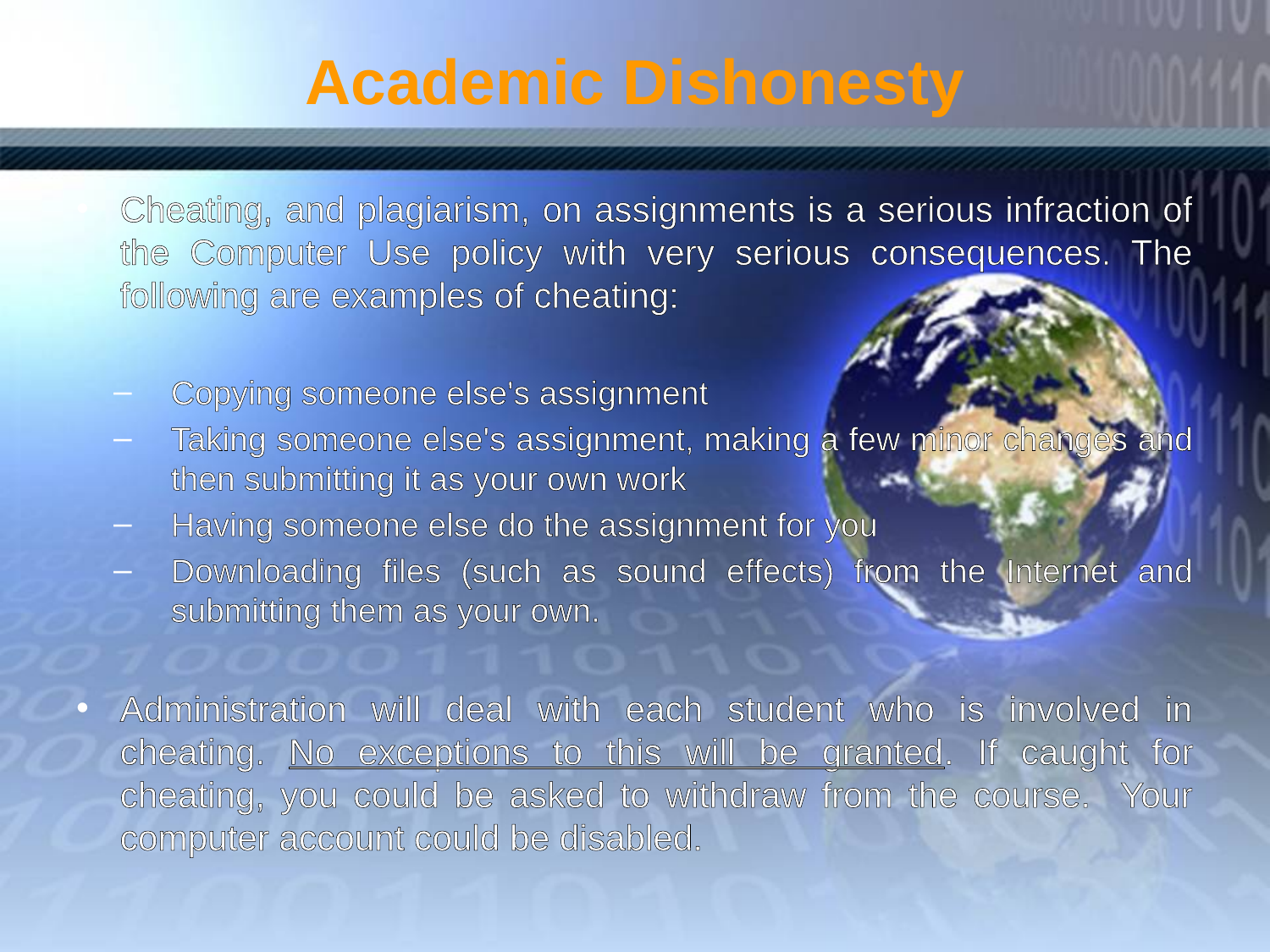

# Academic Dishonesty
Cheating, and plagiarism, on assignments is a serious infraction of the Computer Use policy with very serious consequences. The following are examples of cheating:

Copying someone else's assignment
Taking someone else's assignment, making a few minor changes and then submitting it as your own work
Having someone else do the assignment for you
Downloading files (such as sound effects) from the Internet and submitting them as your own.

Administration will deal with each student who is involved in cheating. No exceptions to this will be granted. If caught for cheating, you could be asked to withdraw from the course.  Your computer account could be disabled.